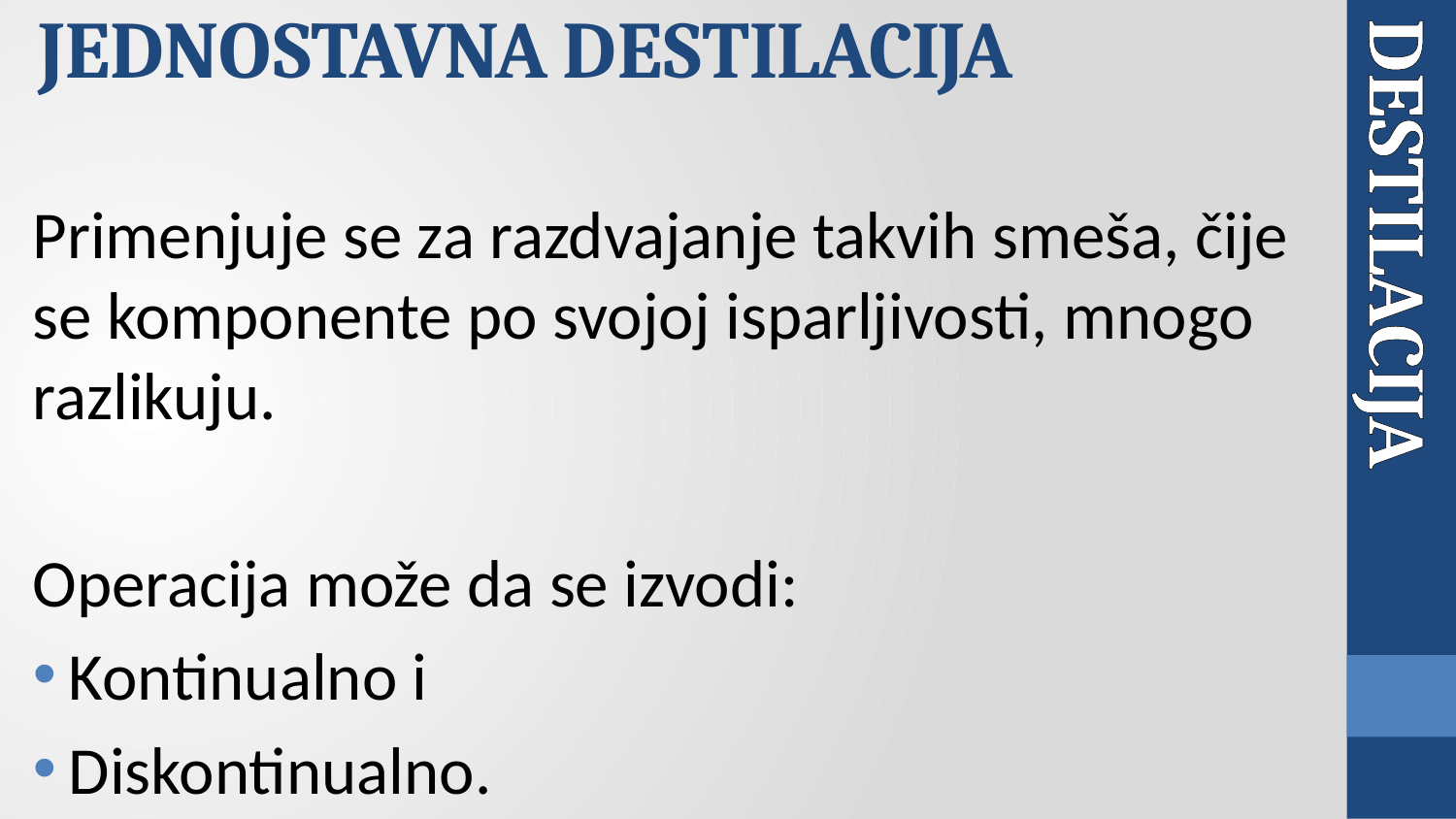

JEDNOSTAVNA DESTILACIJA

Primenjuje se za razdvajanje takvih smeša, čije se komponente po svojoj isparljivosti, mnogo razlikuju.

Operacija može da se izvodi:
Kontinualno i
Diskontinualno.
# DESTILACIJA